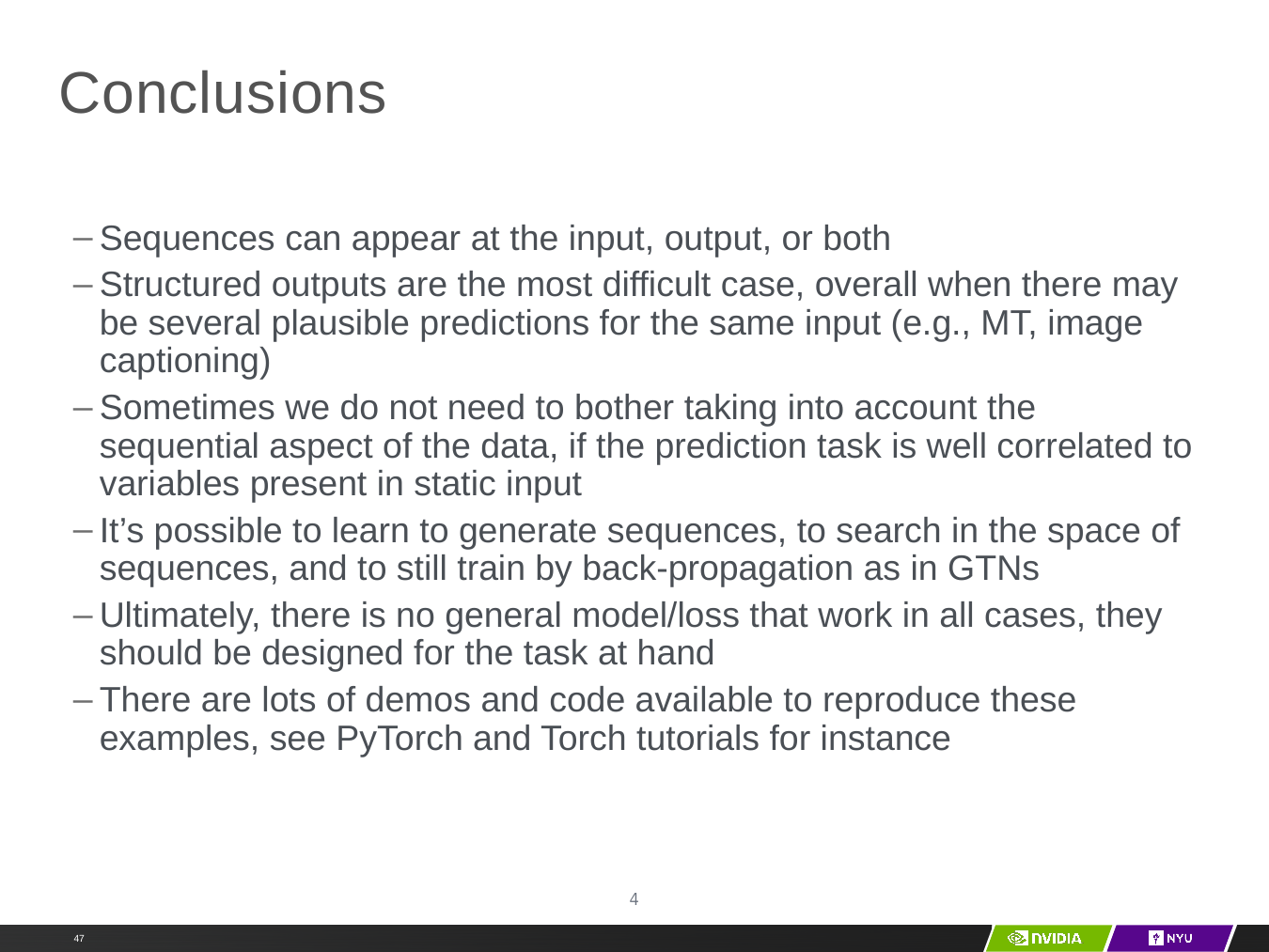

# Conclusions
Sequences can appear at the input, output, or both
Structured outputs are the most difficult case, overall when there may be several plausible predictions for the same input (e.g., MT, image captioning)
Sometimes we do not need to bother taking into account the sequential aspect of the data, if the prediction task is well correlated to variables present in static input
It’s possible to learn to generate sequences, to search in the space of sequences, and to still train by back-propagation as in GTNs
Ultimately, there is no general model/loss that work in all cases, they should be designed for the task at hand
There are lots of demos and code available to reproduce these examples, see PyTorch and Torch tutorials for instance
4